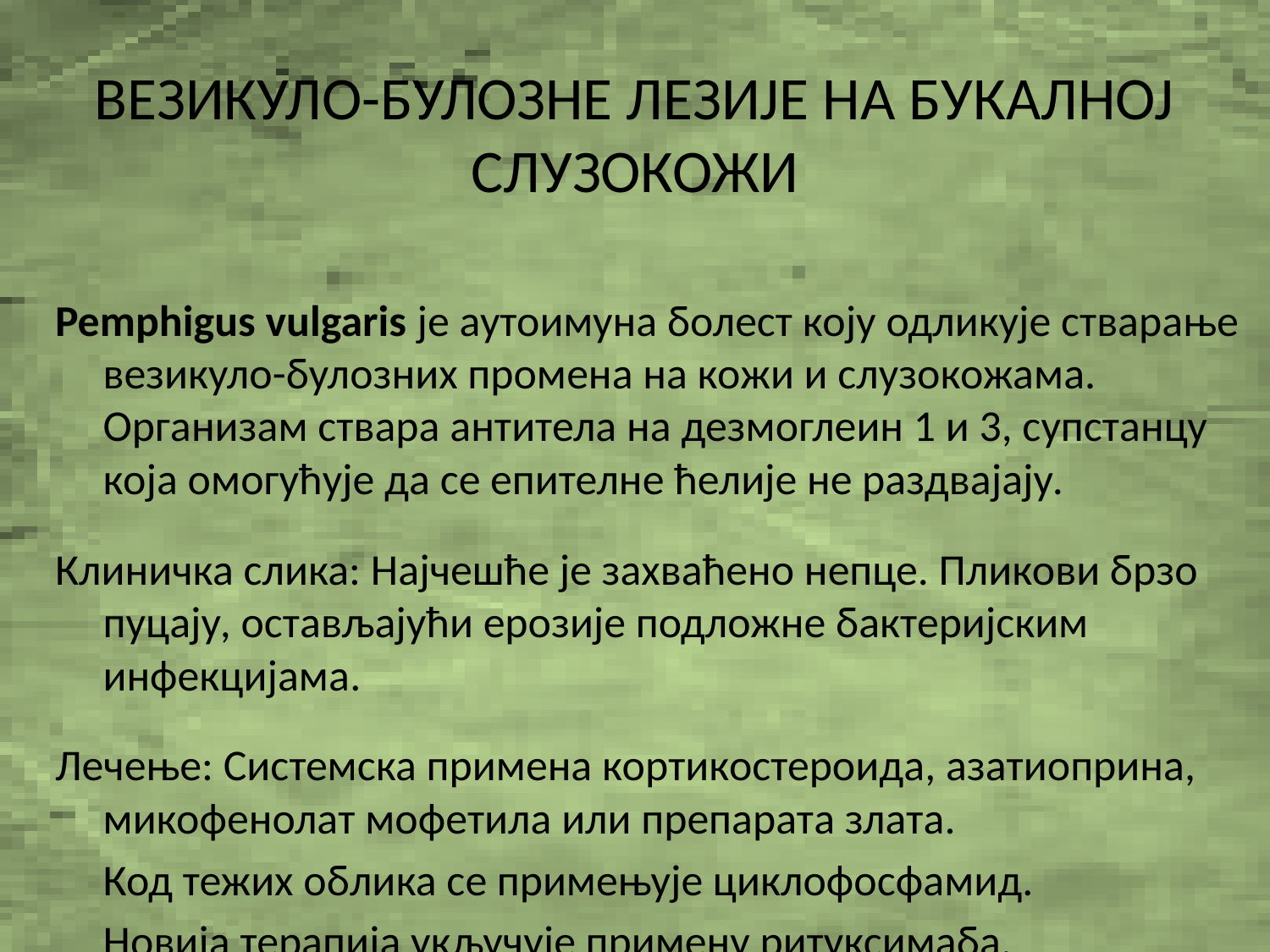

# ВЕЗИКУЛО-БУЛОЗНЕ ЛЕЗИЈЕ НА БУКАЛНОЈ СЛУЗОКОЖИ
Pemphigus vulgaris је аутоимуна болест коју одликује стварање везикуло-булозних промена на кожи и слузокожама. Организам ствара антитела на дезмоглеин 1 и 3, супстанцу која омогућује да се епителне ћелије не раздвајају.

Клиничка слика: Најчешће је захваћено непце. Пликови брзо пуцају, остављајући ерозије подложне бактеријским инфекцијама.

Лечење: Системска примена кортикостероида, азатиоприна, микофенолат мофетила или препарата злата.
	Код тежих облика се примењује циклофосфамид.
	Новија терапија укључује примену ритуксимаба.